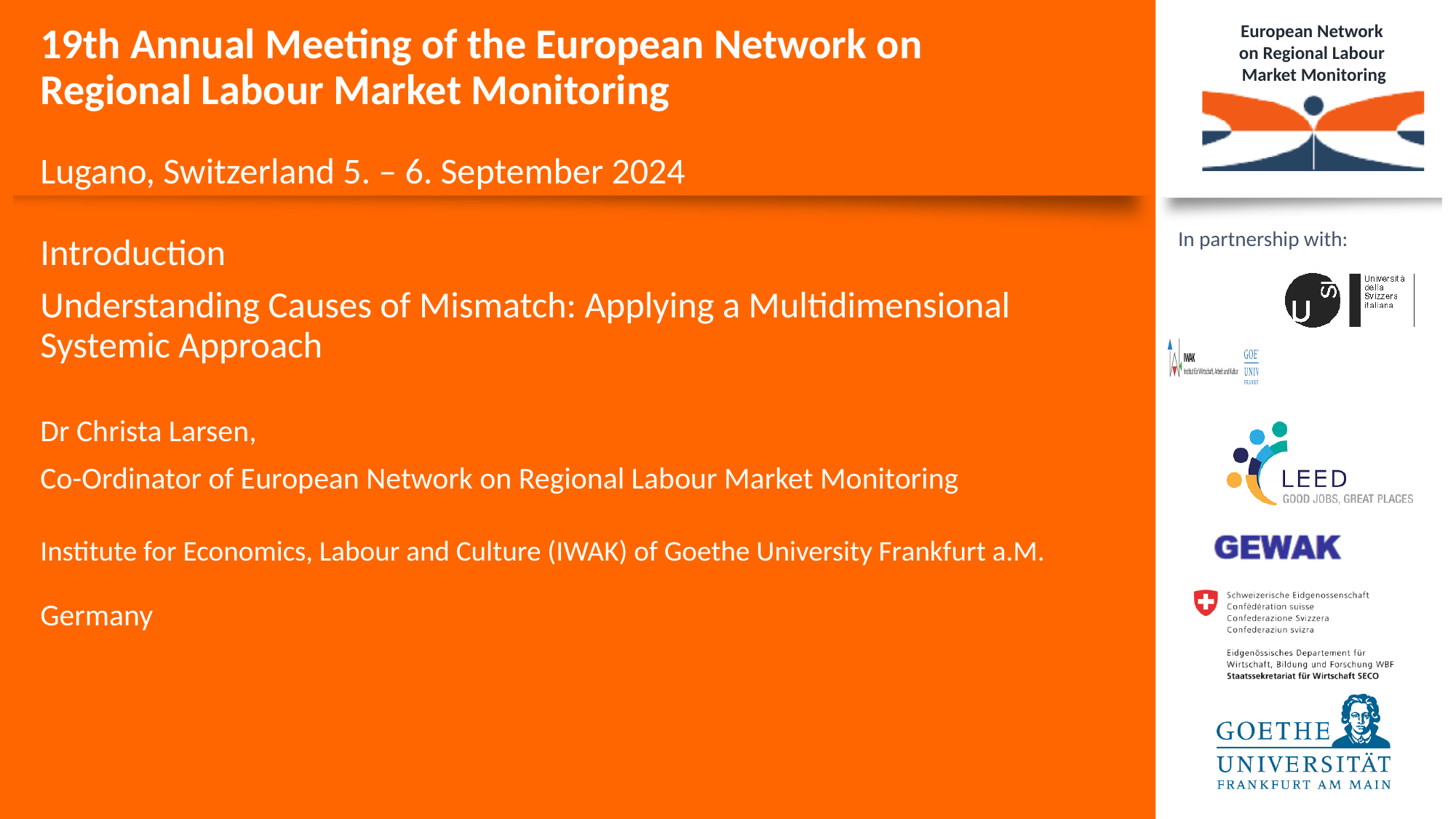

Introduction
Understanding Causes of Mismatch: Applying a Multidimensional Systemic Approach
Dr Christa Larsen,
Co-Ordinator of European Network on Regional Labour Market Monitoring
Institute for Economics, Labour and Culture (IWAK) of Goethe University Frankfurt a.M.
Germany